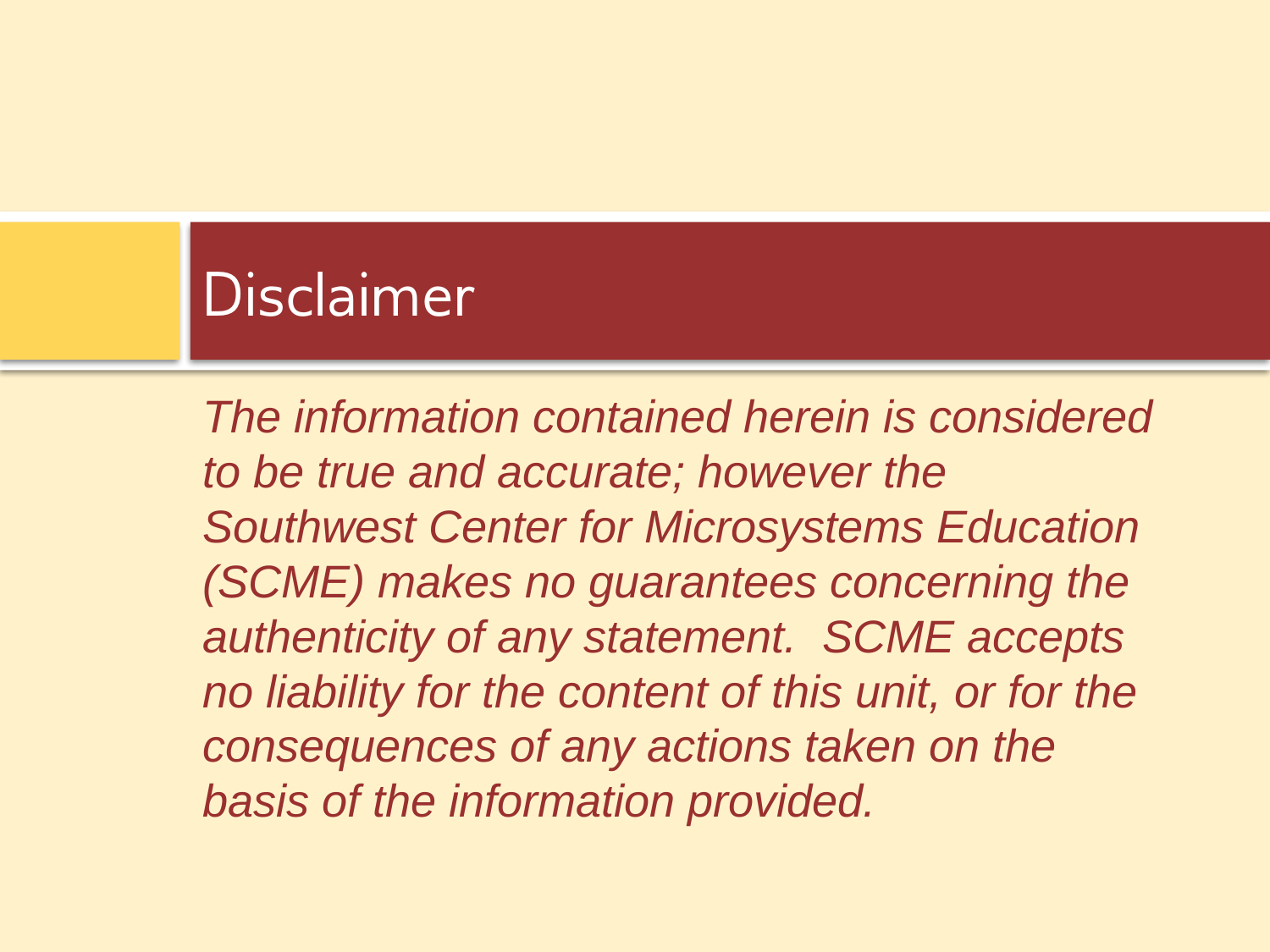

# Disclaimer
The information contained herein is considered to be true and accurate; however the Southwest Center for Microsystems Education (SCME) makes no guarantees concerning the authenticity of any statement.  SCME accepts no liability for the content of this unit, or for the consequences of any actions taken on the basis of the information provided.